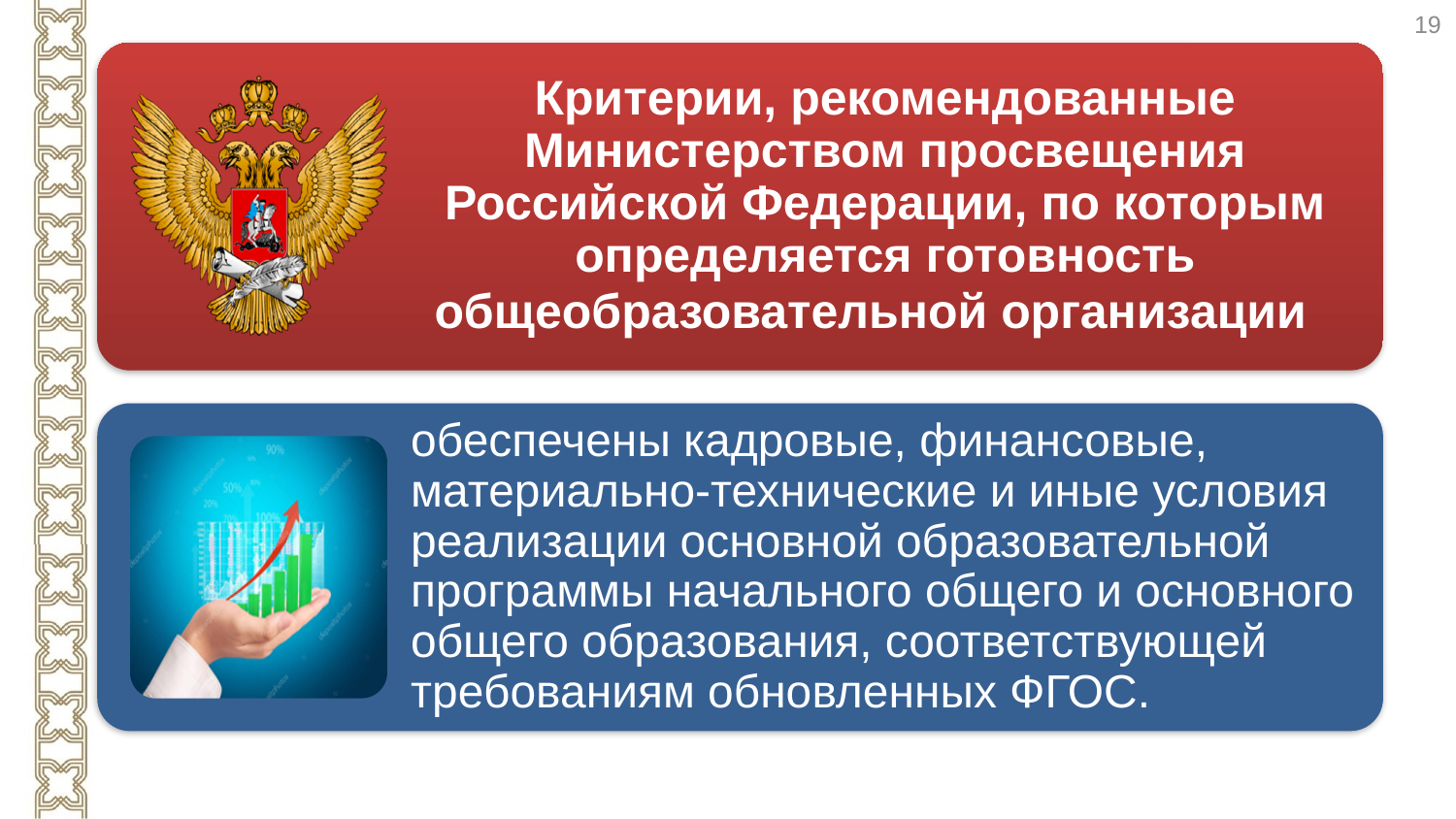

19
Критерии, рекомендованные Министерством просвещения Российской Федерации, по которым определяется готовность общеобразовательной организации
обеспечены кадровые, финансовые, материально-технические и иные условия реализации основной образовательной программы начального общего и основного общего образования, соответствующей требованиям обновленных ФГОС.